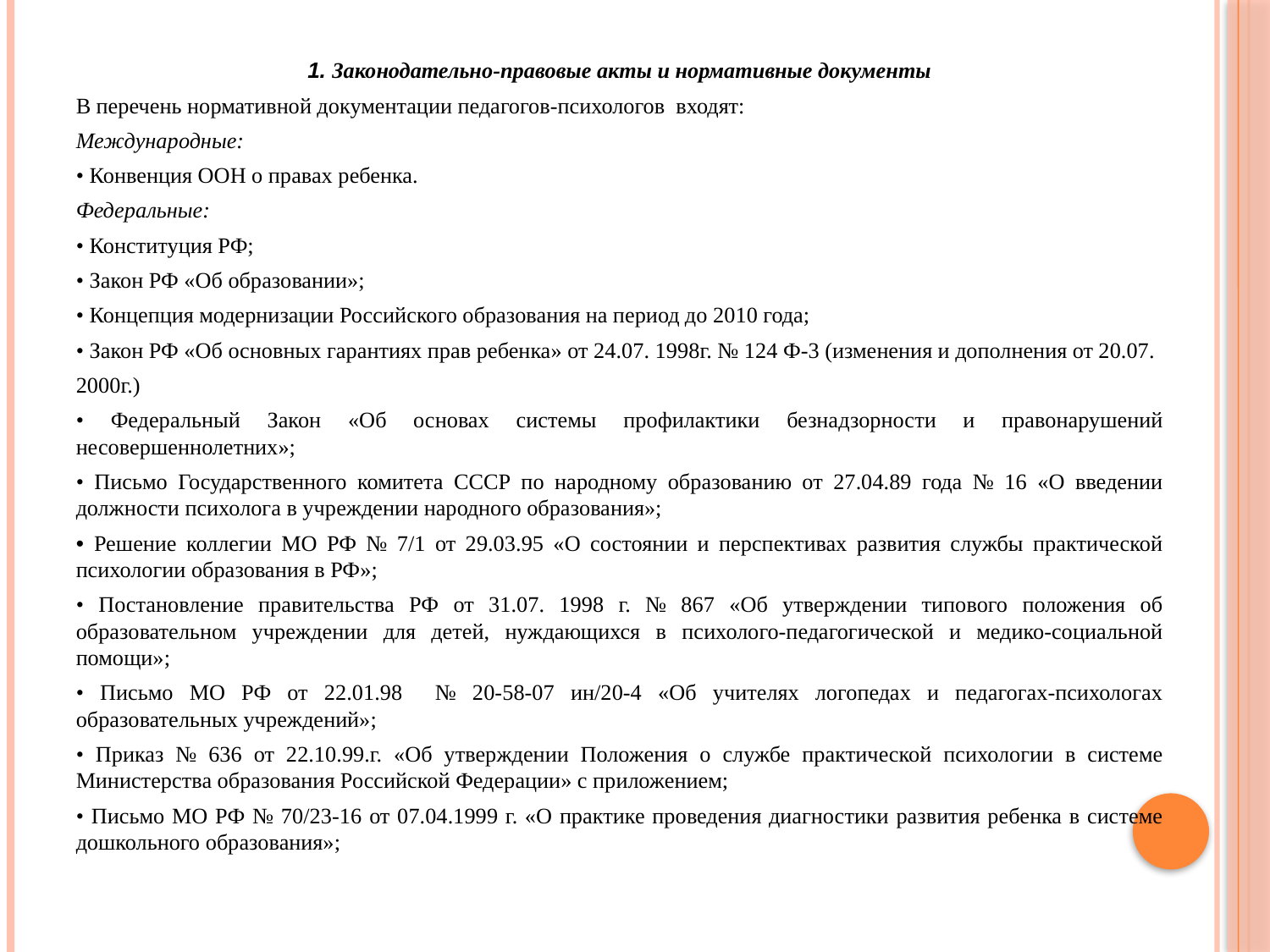

1. Законодательно-правовые акты и нормативные документы
В перечень нормативной документации педагогов-психологов  входят:
Международные:
• Конвенция ООН о правах ребенка.
Федеральные:
• Конституция РФ;
• Закон РФ «Об образовании»;
• Концепция модернизации Российского образования на период до 2010 года;
• Закон РФ «Об основных гарантиях прав ребенка» от 24.07. 1998г. № 124 Ф-3 (изменения и дополнения от 20.07.
2000г.)
• Федеральный Закон «Об основах системы профилактики безнадзорности и правонарушений несовершеннолетних»;
• Письмо Государственного комитета СССР по народному образованию от 27.04.89 года № 16 «О введении должности психолога в учреждении народного образования»;
• Решение коллегии МО РФ № 7/1 от 29.03.95 «О состоянии и перспективах развития службы практической психологии образования в РФ»;
• Постановление правительства РФ от 31.07. 1998 г. № 867 «Об утверждении типового положения об образовательном учреждении для детей, нуждающихся в психолого-педагогической и медико-социальной помощи»;
• Письмо МО РФ от 22.01.98  № 20-58-07 ин/20-4 «Об учителях логопедах и педагогах-психологах образовательных учреждений»;
• Приказ № 636 от 22.10.99.г. «Об утверждении Положения о службе практической психологии в системе Министерства образования Российской Федерации» с приложением;
• Письмо МО РФ № 70/23-16 от 07.04.1999 г. «О практике проведения диагностики развития ребенка в системе дошкольного образования»;